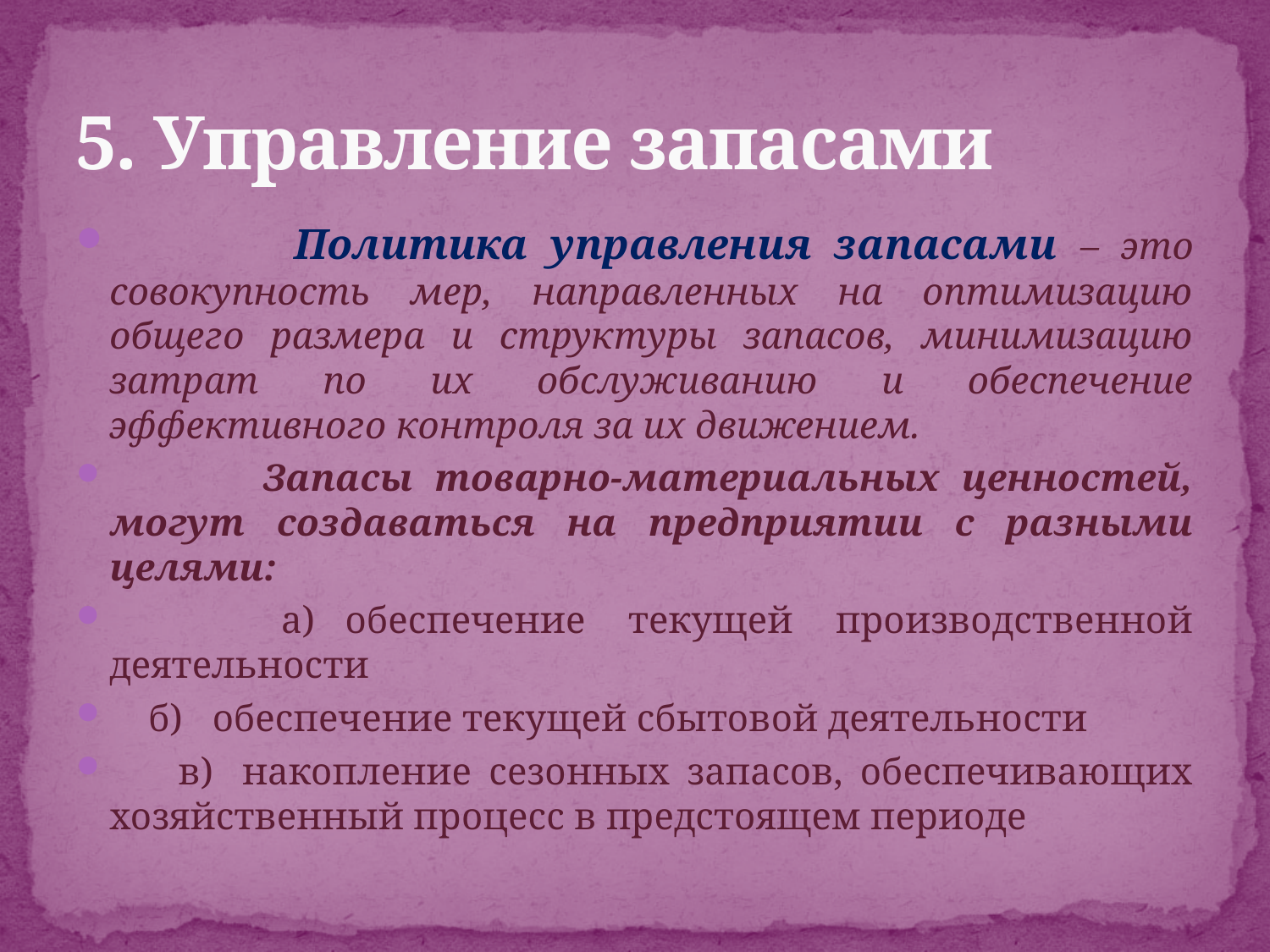

# 5. Управление запасами
        Политика управления запасами – это совокупность мер, направленных на оптимизацию общего размера и структуры запасов, минимизацию затрат по их обслуживанию и обеспечение эффективного контроля за их движением.
       Запасы товарно-материальных ценностей, могут создаваться на предприятии с разными целями:
    а)	обеспечение текущей производственной деятельности
    б)	обеспечение текущей сбытовой деятельности
    в)	накопление сезонных запасов, обеспечивающих хозяйственный процесс в предстоящем периоде